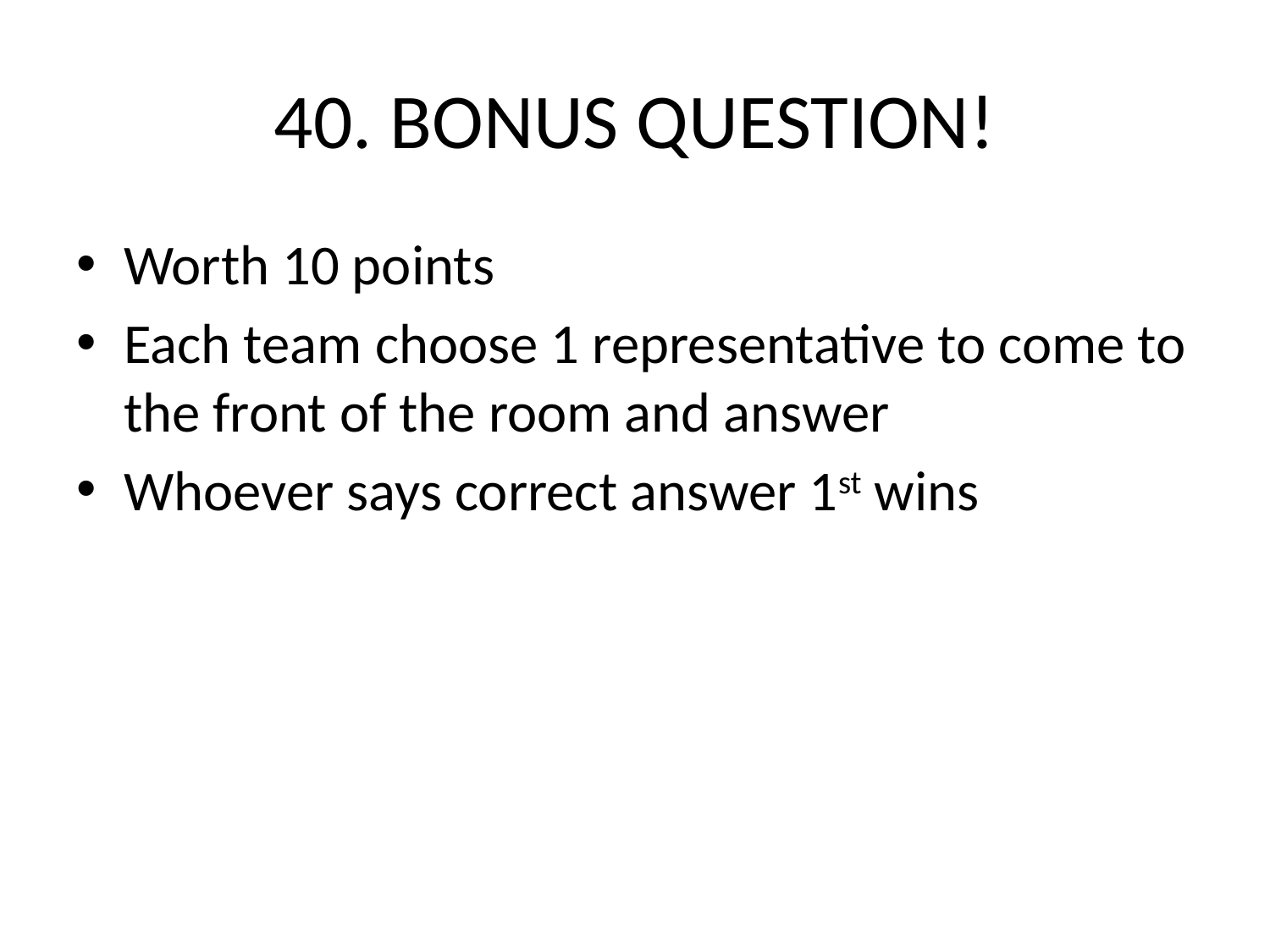

# 40. BONUS QUESTION!
Worth 10 points
Each team choose 1 representative to come to the front of the room and answer
Whoever says correct answer 1st wins